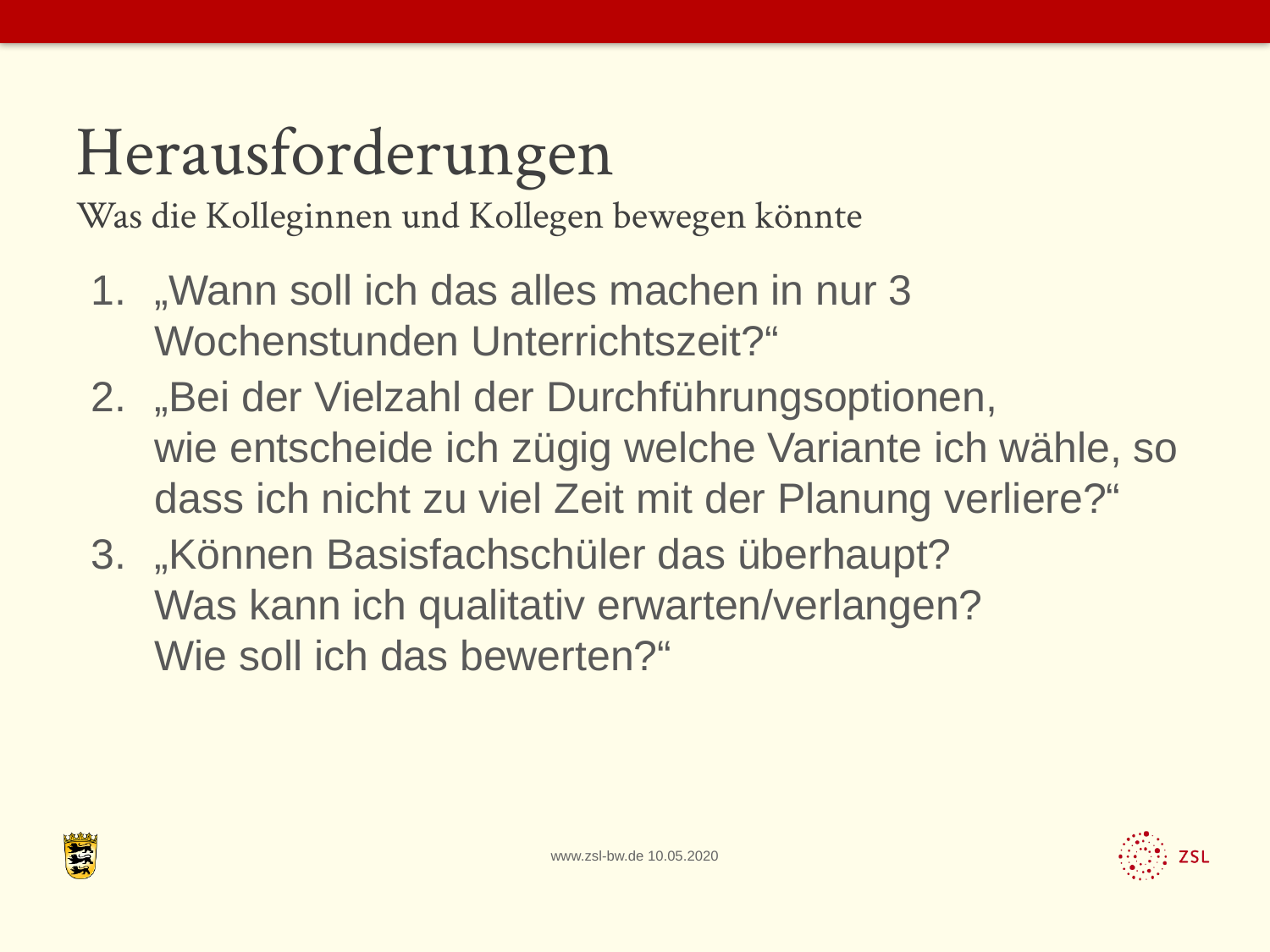

# Herausforderungen Was die Kolleginnen und Kollegen bewegen könnte
„Wann soll ich das alles machen in nur 3 Wochenstunden Unterrichtszeit?“
„Bei der Vielzahl der Durchführungsoptionen,
wie entscheide ich zügig welche Variante ich wähle, so dass ich nicht zu viel Zeit mit der Planung verliere?“
„Können Basisfachschüler das überhaupt?
Was kann ich qualitativ erwarten/verlangen?
Wie soll ich das bewerten?“